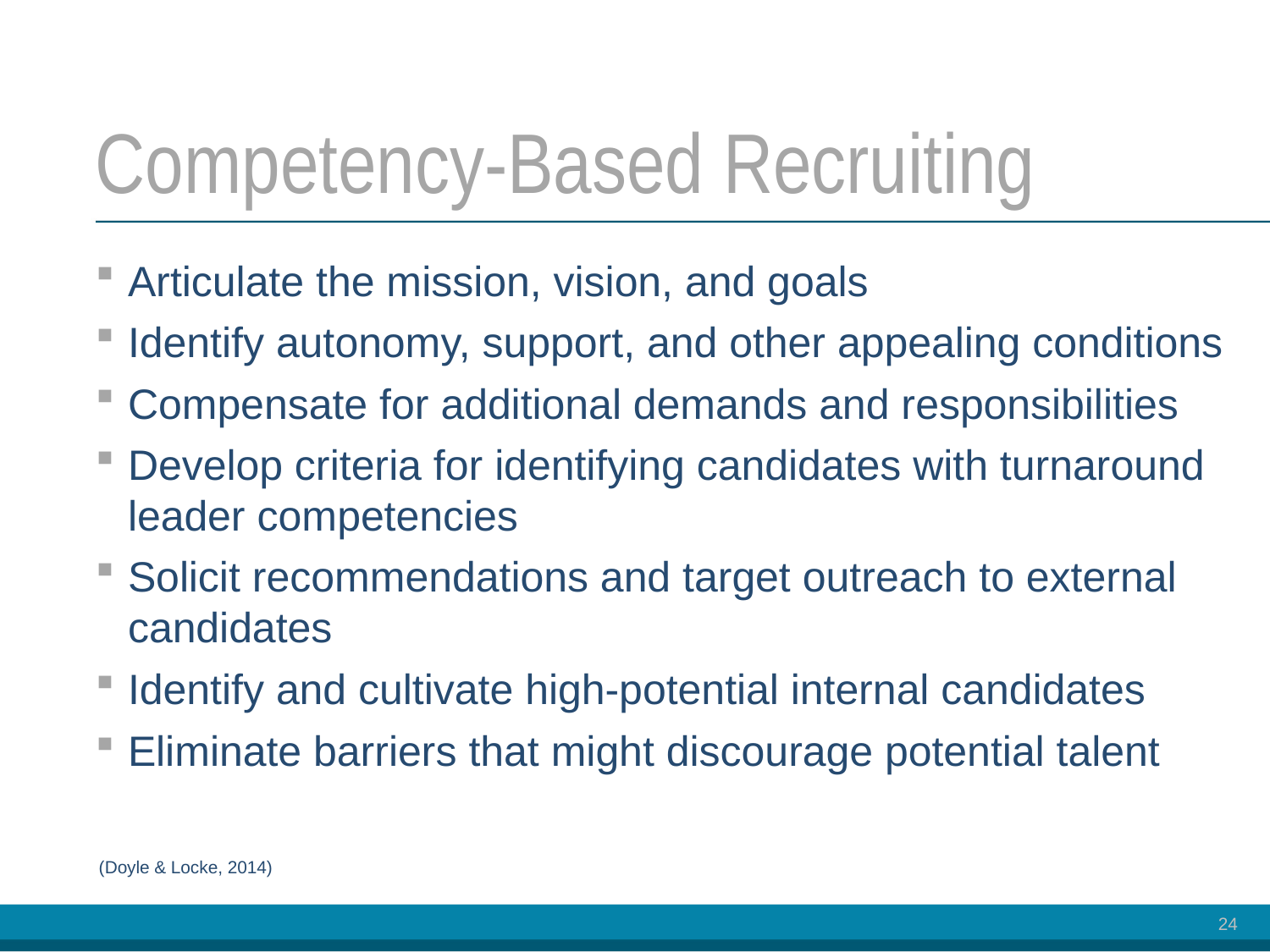

# Competency-Based Recruiting
Articulate the mission, vision, and goals
Identify autonomy, support, and other appealing conditions
Compensate for additional demands and responsibilities
Develop criteria for identifying candidates with turnaround leader competencies
Solicit recommendations and target outreach to external candidates
Identify and cultivate high-potential internal candidates
Eliminate barriers that might discourage potential talent

(Doyle & Locke, 2014)
24